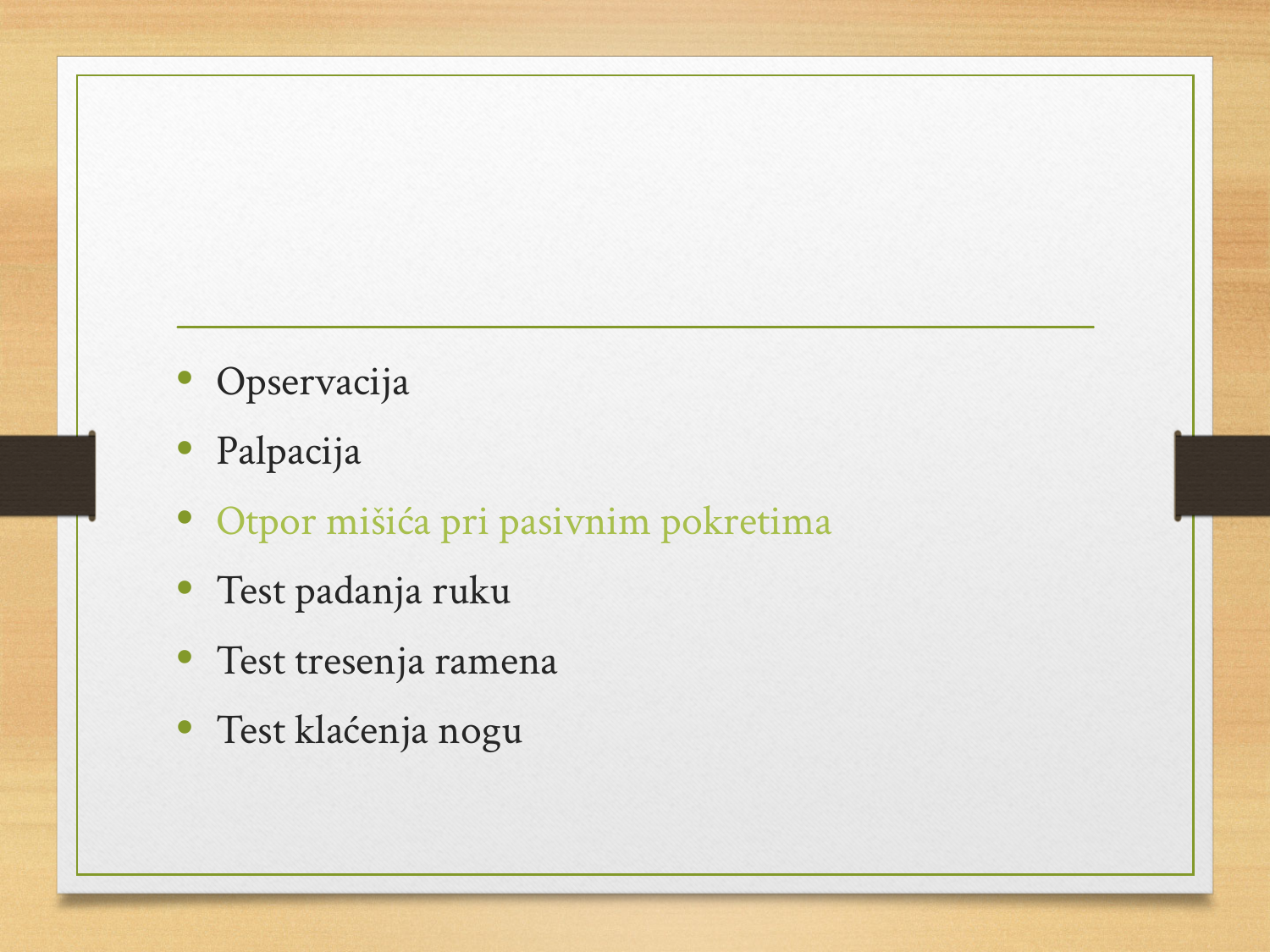

#
Opservacija
Palpacija
Otpor mišića pri pasivnim pokretima
Test padanja ruku
Test tresenja ramena
Test klaćenja nogu